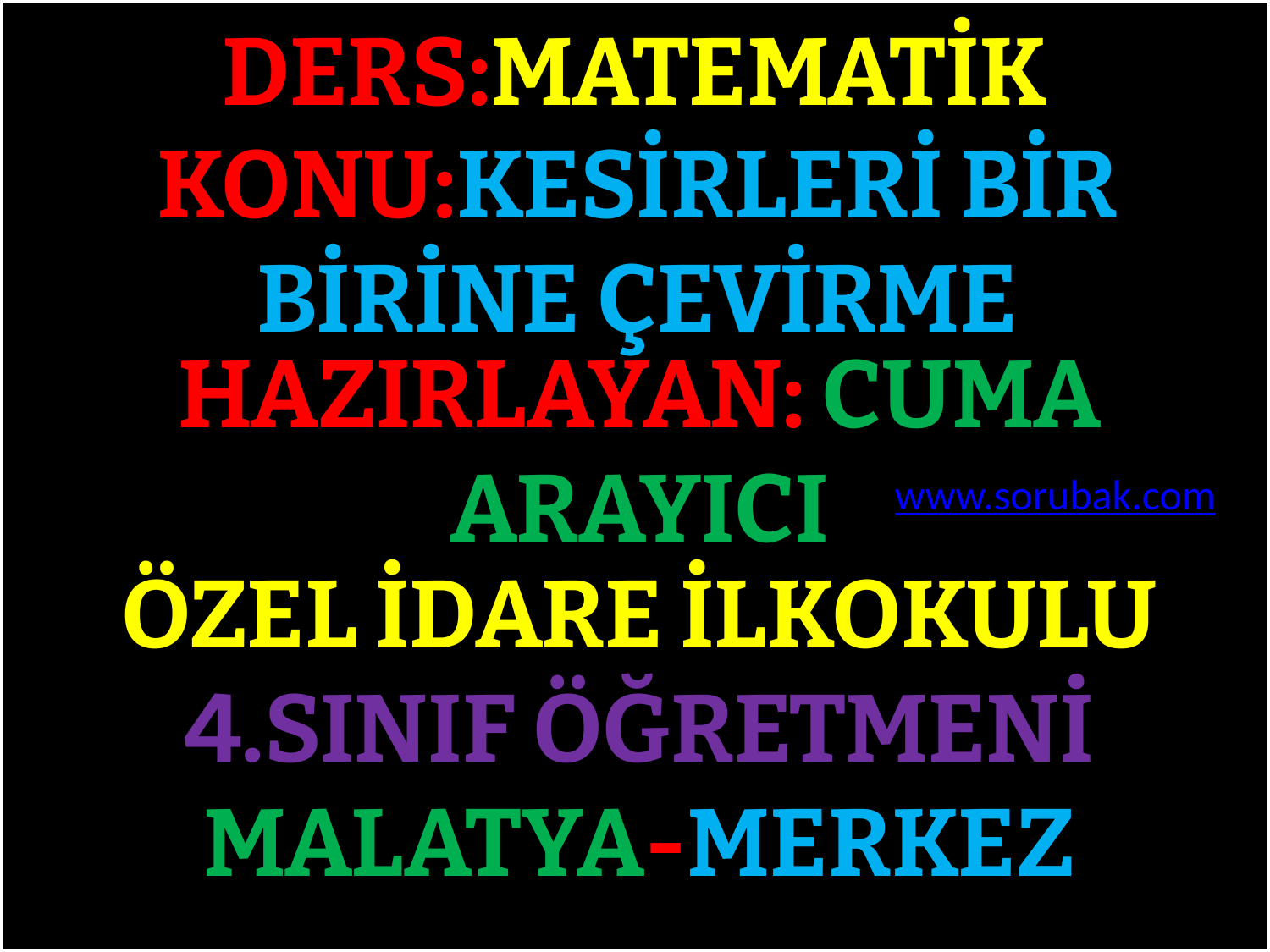

DERS:MATEMATİK
KONU:KESİRLERİ BİR BİRİNE ÇEVİRME
#
HAZIRLAYAN: CUMA ARAYICI
www.sorubak.com
ÖZEL İDARE İLKOKULU
4.SINIF ÖĞRETMENİ
MALATYA-MERKEZ